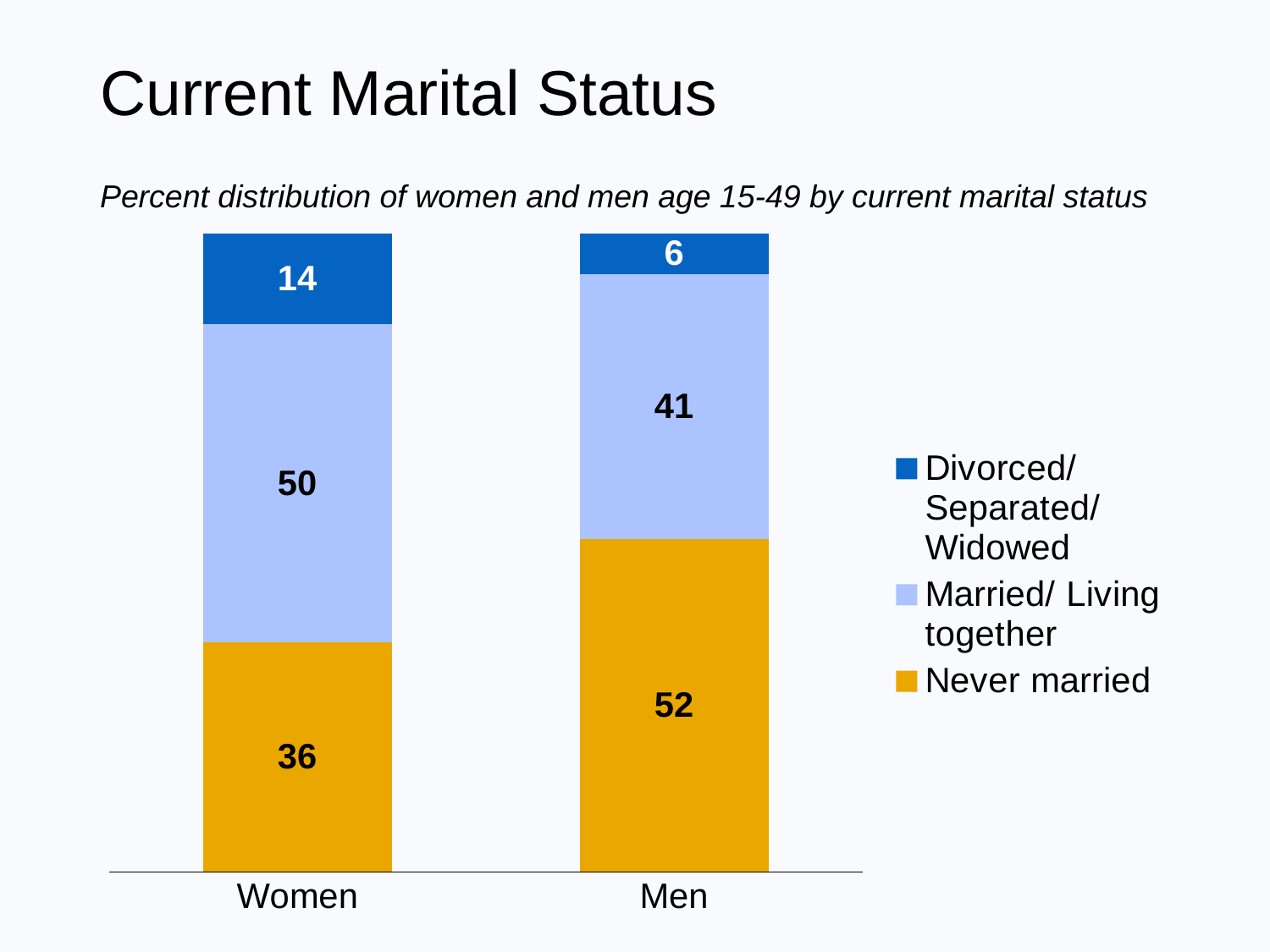

# Current Marital Status
Percent distribution of women and men age 15-49 by current marital status

### Chart

| Category | Never married | Married/ Living together | Divorced/ Separated/ Widowed |
|---|---|---|---|
| Women | 36.0 | 50.0 | 14.3 |
| Men | 52.0 | 41.4 | 6.4 |